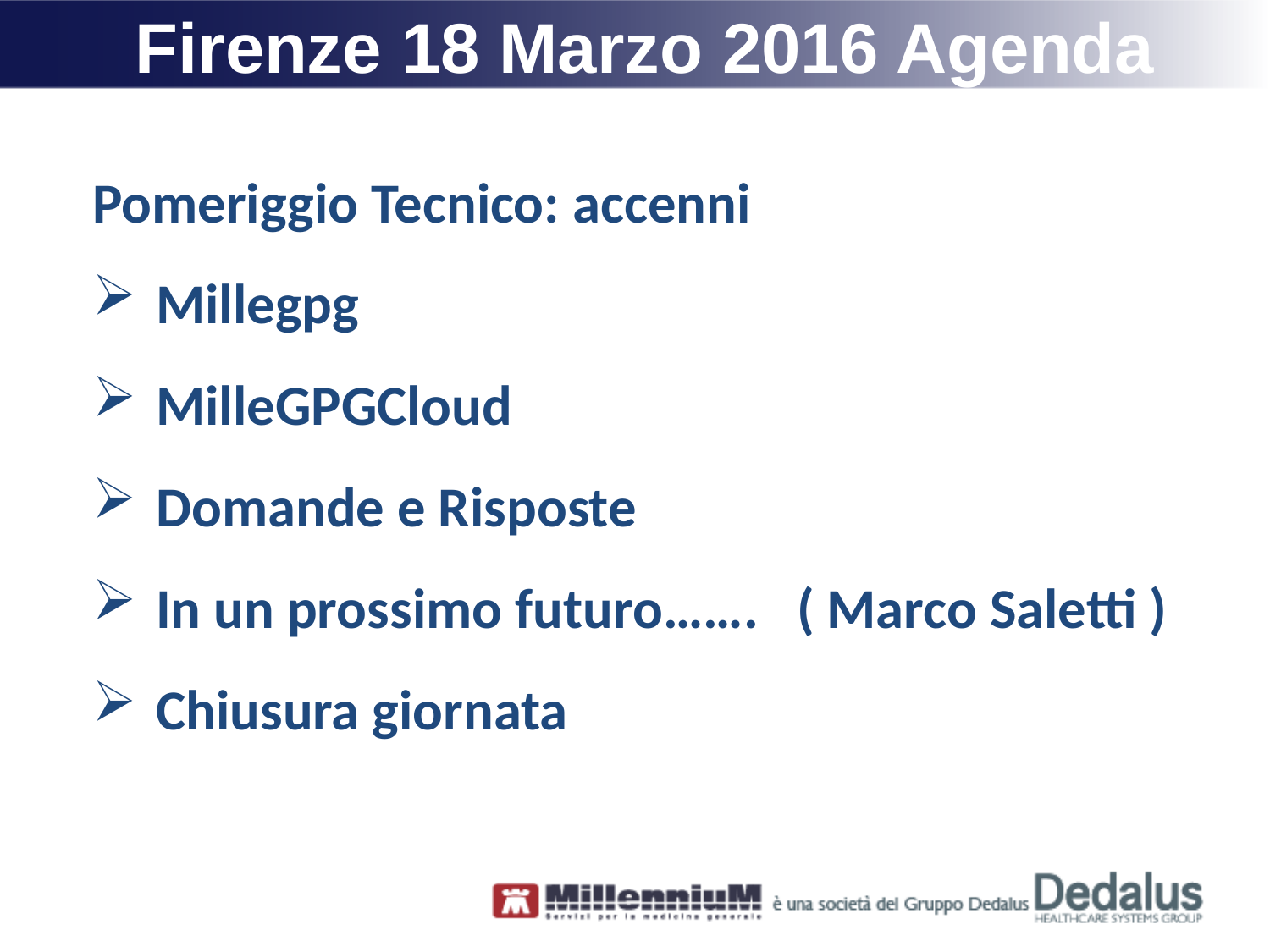

Firenze 18 Marzo 2016 Agenda

Pomeriggio Tecnico: accenni
Millegpg
MilleGPGCloud
Domande e Risposte
In un prossimo futuro…….   ( Marco Saletti )
Chiusura giornata